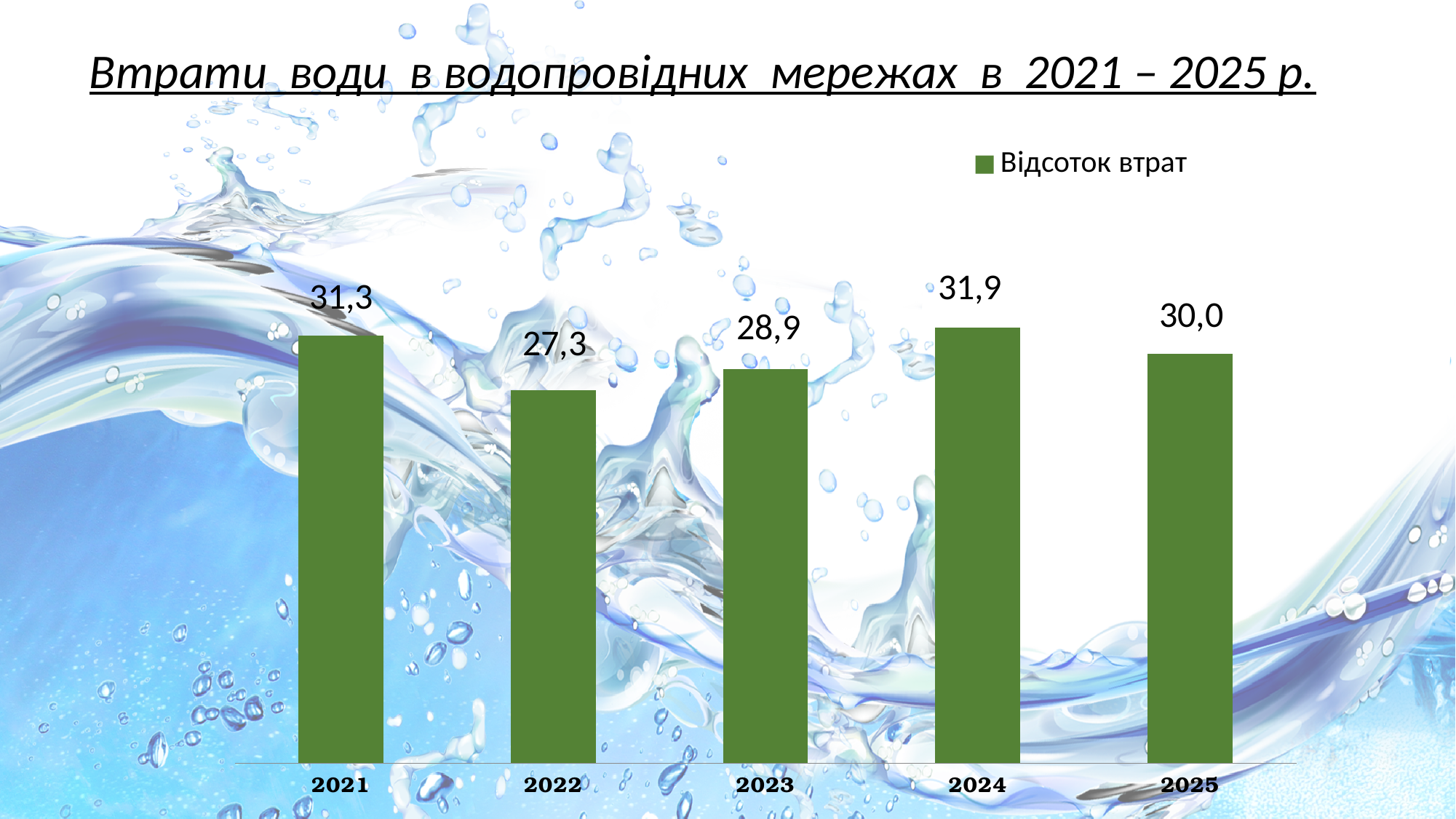

# Втрати  води  в водопровідних  мережах  в  2021 – 2025 р.

### Chart

| Category | Відсоток втрат |
|---|---|
| 2021 | 31.335149863760225 |
| 2022 | 27.290916366546625 |
| 2023 | 28.871201157742398 |
| 2024 | 31.9082377476538 |
| 2025 | 30.0 |